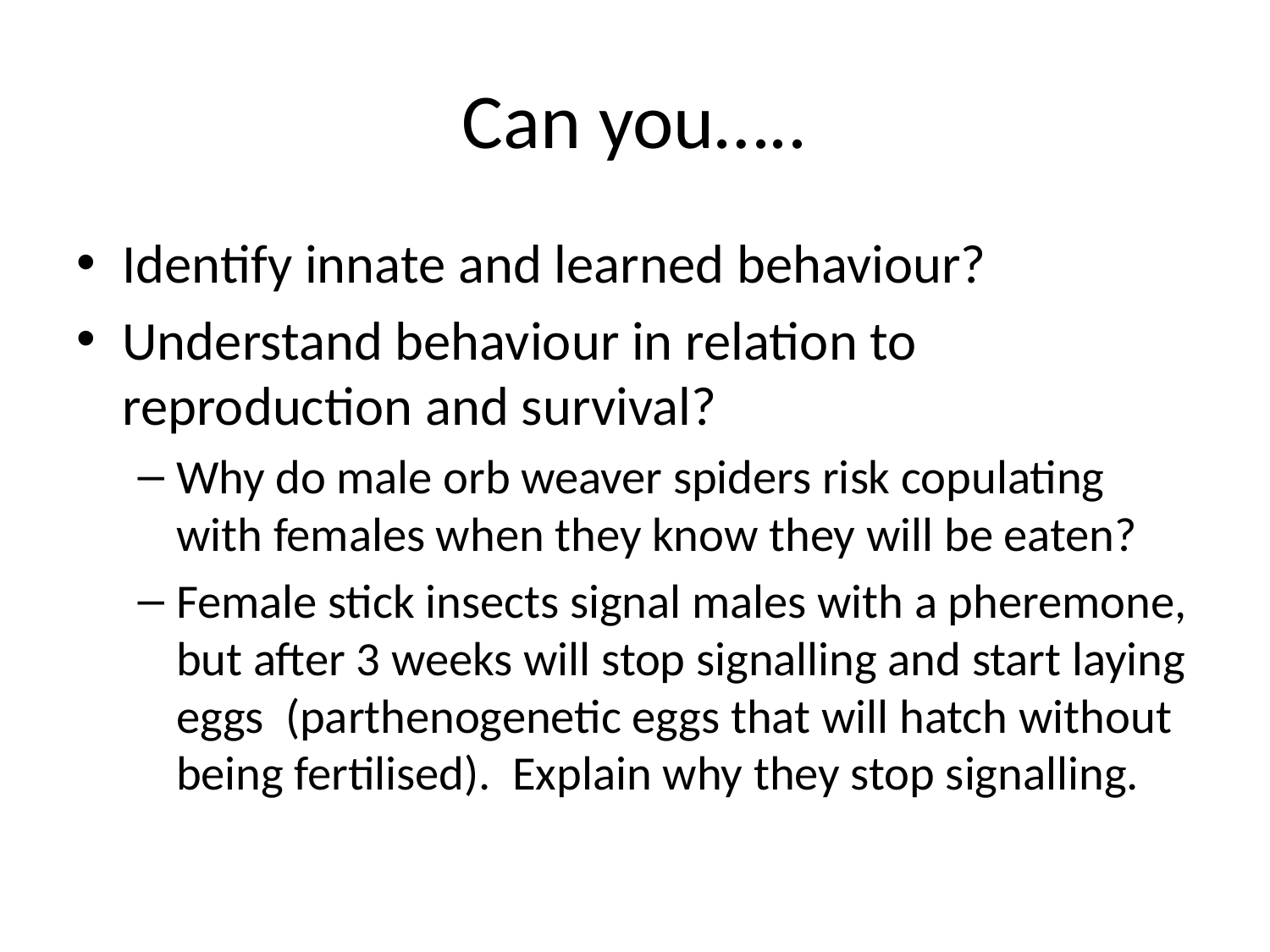

# Can you…..
Identify innate and learned behaviour?
Understand behaviour in relation to reproduction and survival?
Why do male orb weaver spiders risk copulating with females when they know they will be eaten?
Female stick insects signal males with a pheremone, but after 3 weeks will stop signalling and start laying eggs  (parthenogenetic eggs that will hatch without being fertilised).  Explain why they stop signalling.